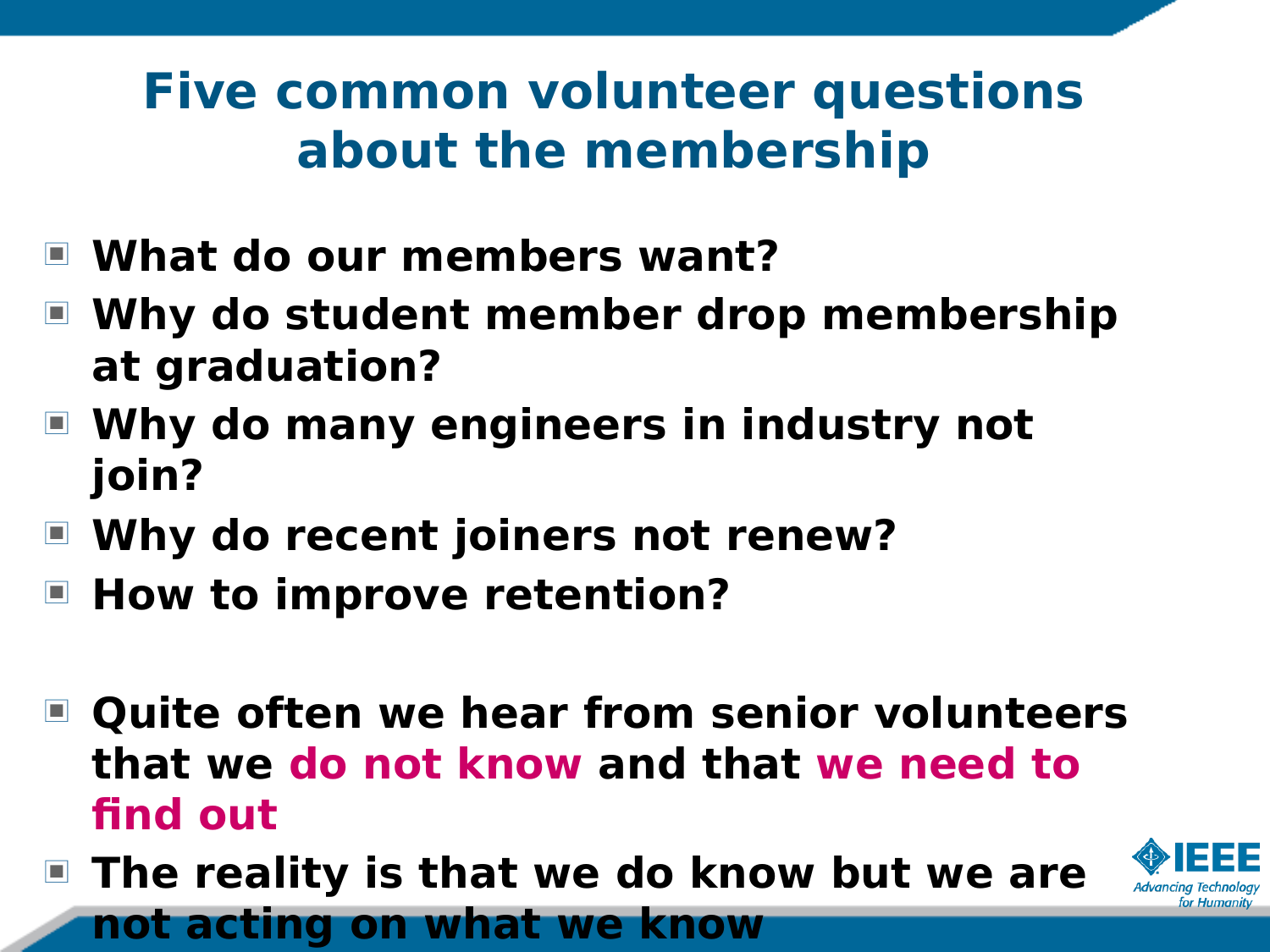

# Five common volunteer questions about the membership
What do our members want?
Why do student member drop membership at graduation?
Why do many engineers in industry not join?
Why do recent joiners not renew?
How to improve retention?

Quite often we hear from senior volunteers that we do not know and that we need to find out
The reality is that we do know but we are not acting on what we know